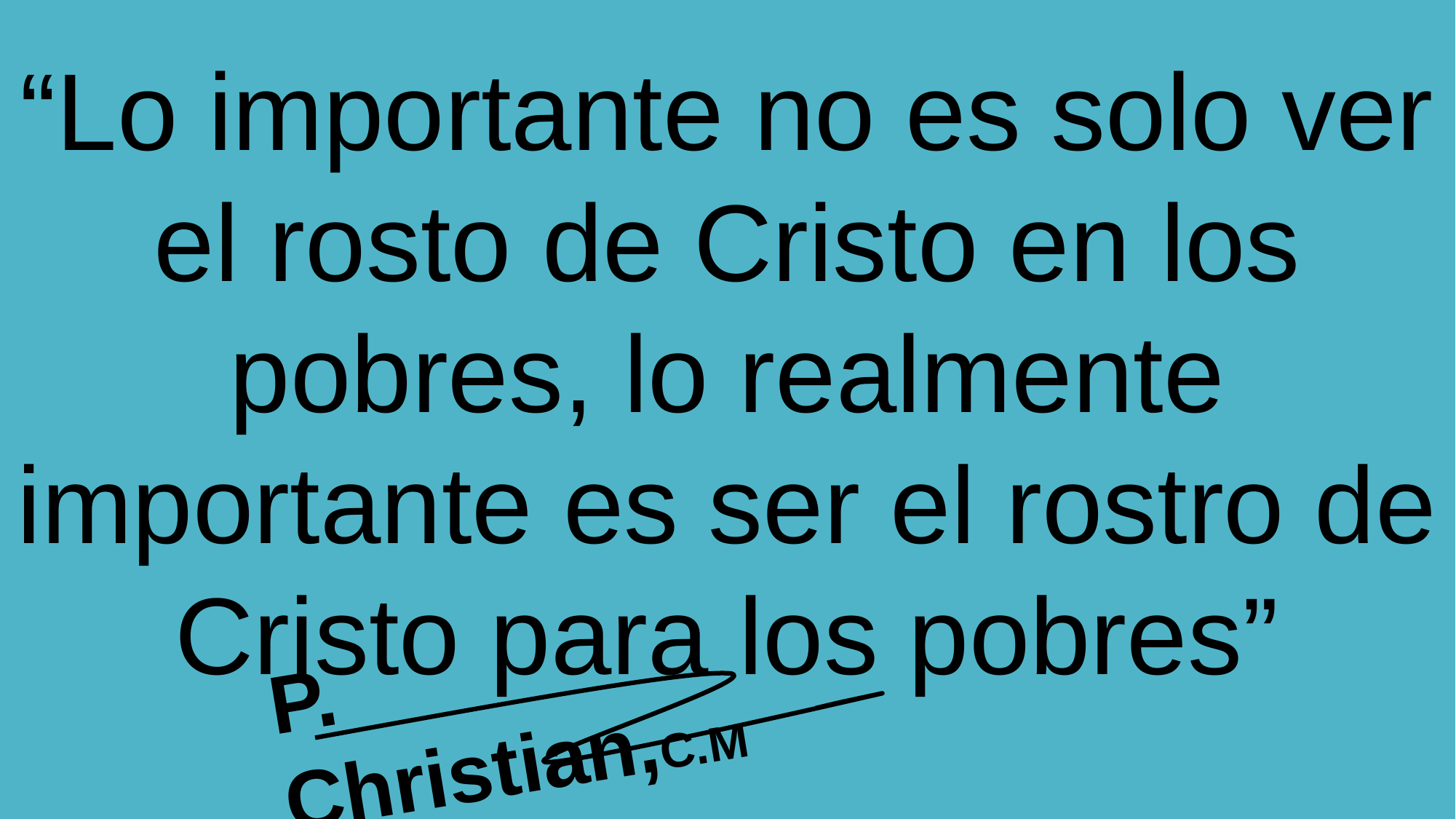

“Lo importante no es solo ver el rosto de Cristo en los pobres, lo realmente importante es ser el rostro de Cristo para los pobres”

P. Christian,C.M.